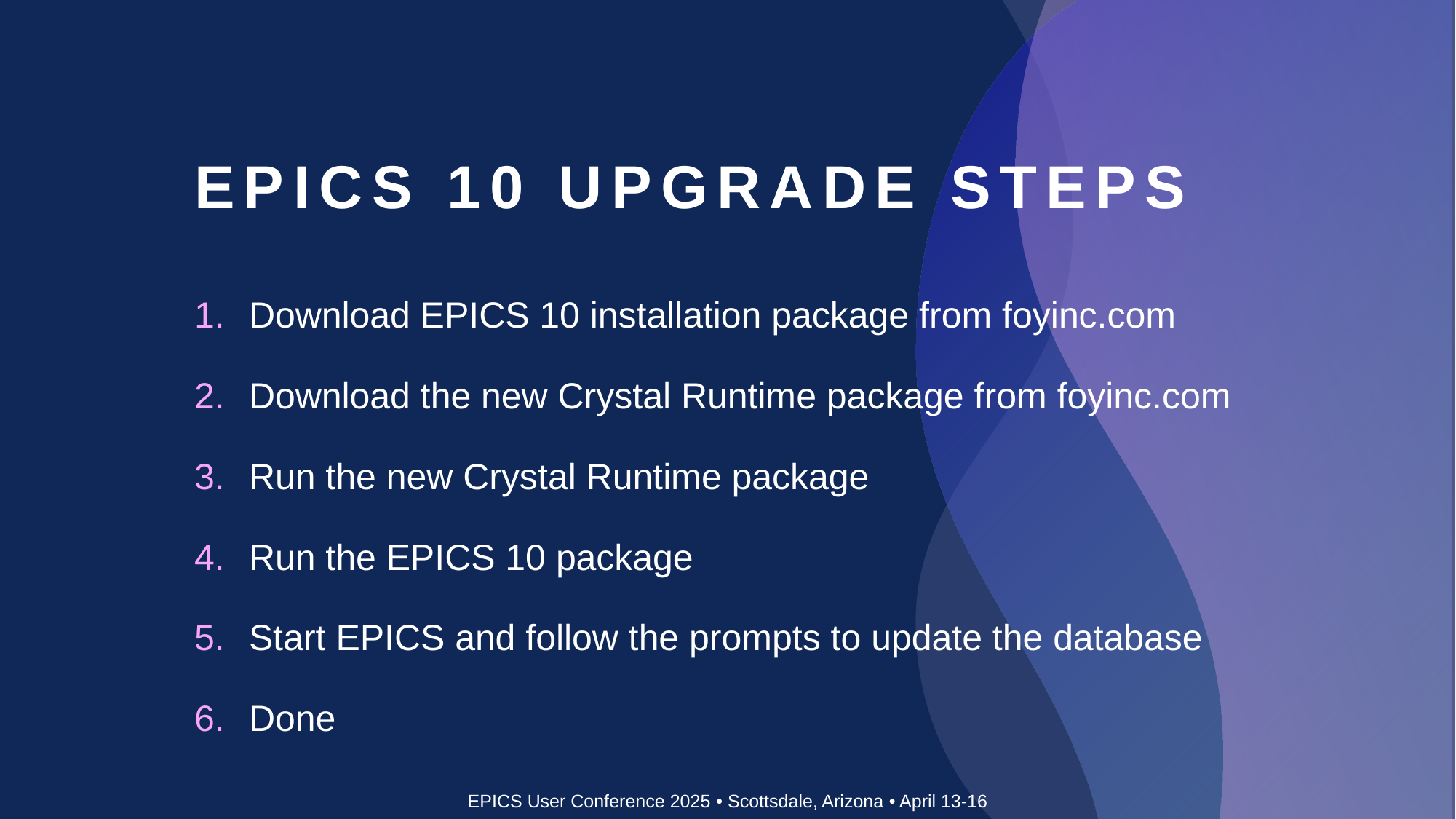

# EPICS 10 Upgrade Steps
Download EPICS 10 installation package from foyinc.com
Download the new Crystal Runtime package from foyinc.com
Run the new Crystal Runtime package
Run the EPICS 10 package
Start EPICS and follow the prompts to update the database
Done